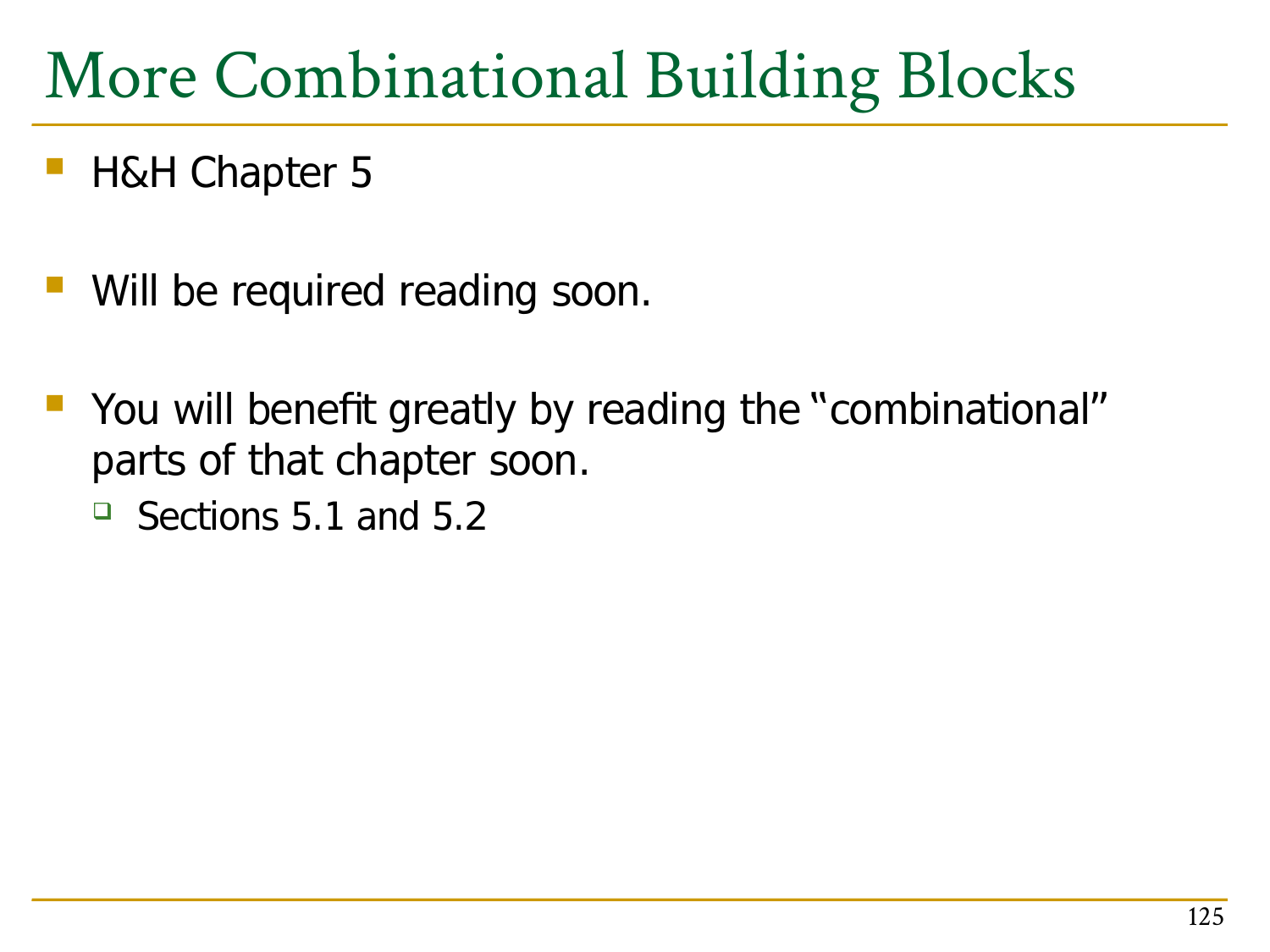

# More Combinational Building Blocks
H&H Chapter 5

Will be required reading soon.

You will benefit greatly by reading the “combinational” parts of that chapter soon.
Sections 5.1 and 5.2
125